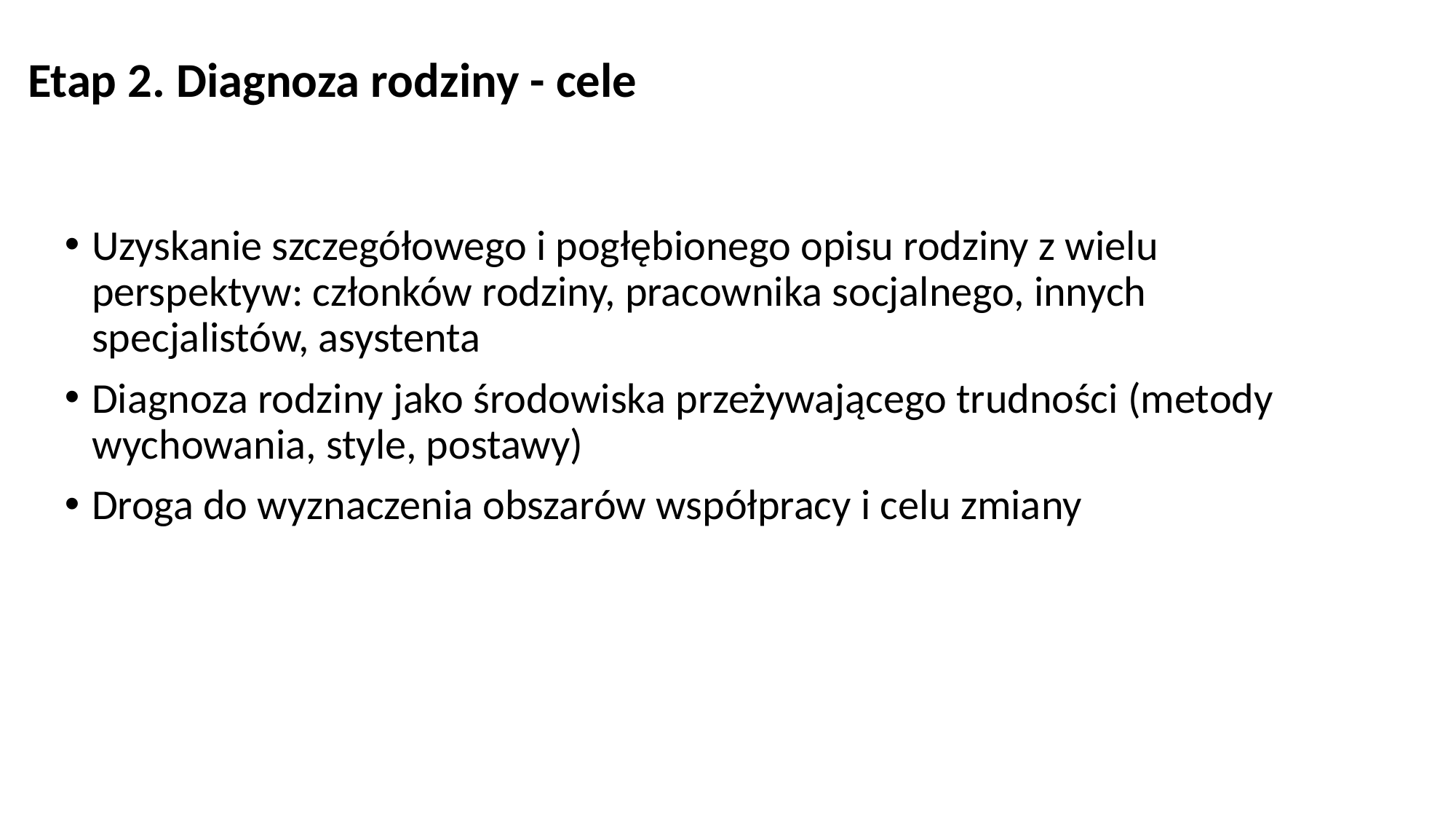

# Etap 2. Diagnoza rodziny - cele
Uzyskanie szczegółowego i pogłębionego opisu rodziny z wielu perspektyw: członków rodziny, pracownika socjalnego, innych specjalistów, asystenta
Diagnoza rodziny jako środowiska przeżywającego trudności (metody wychowania, style, postawy)
Droga do wyznaczenia obszarów współpracy i celu zmiany